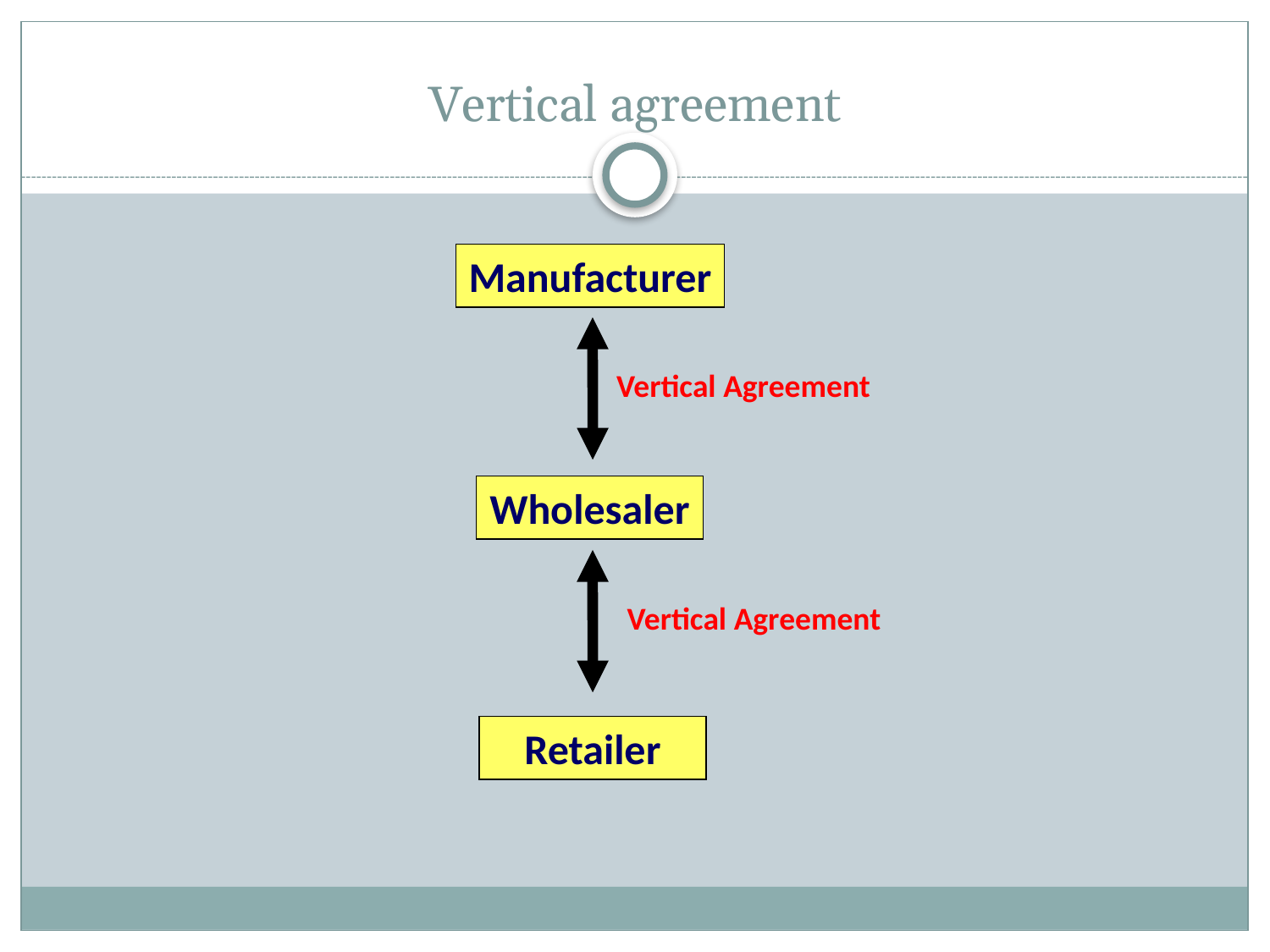

# Vertical agreement
Manufacturer

Vertical Agreement
Wholesaler

Vertical Agreement
Retailer